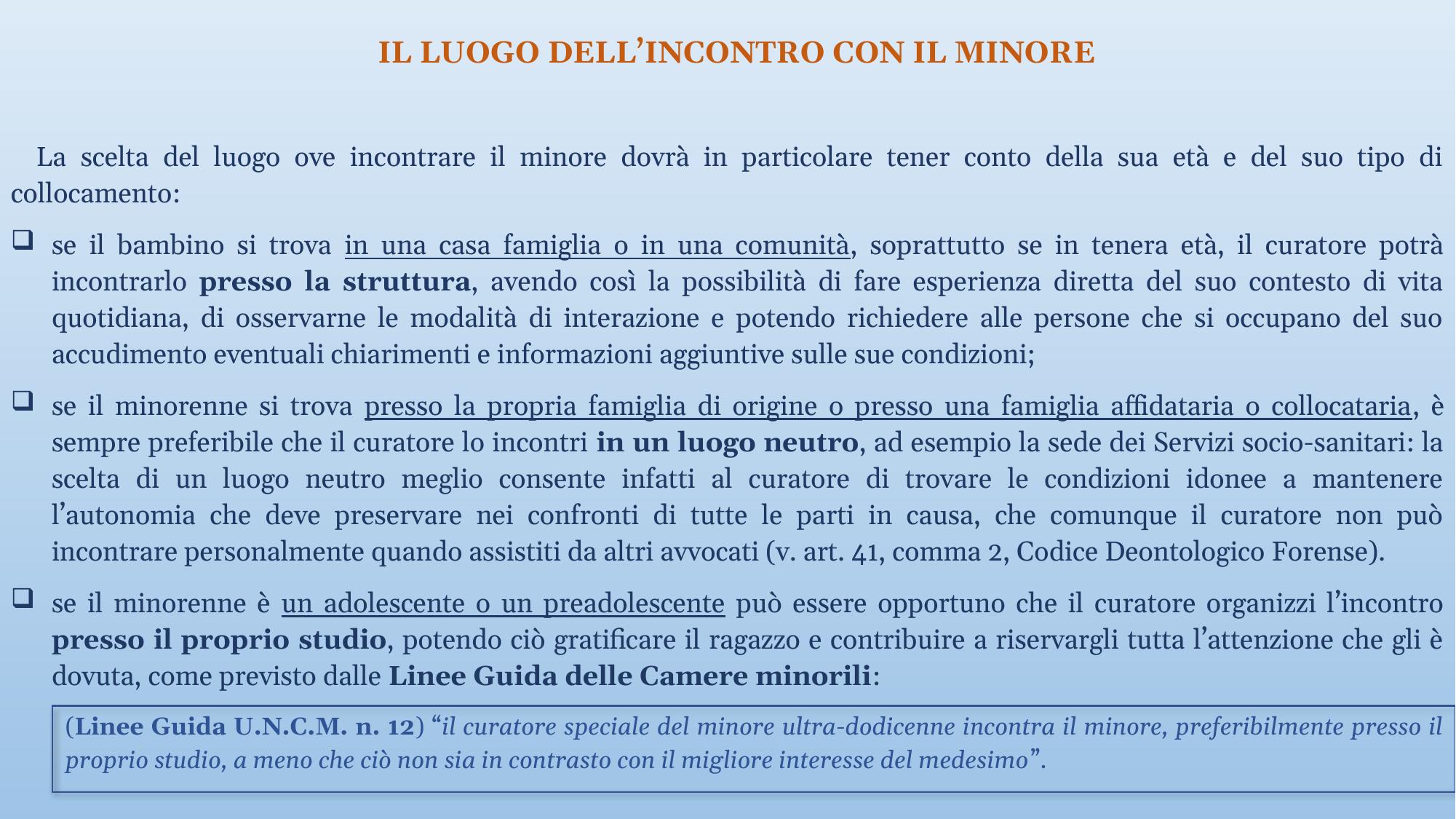

IL LUOGO DELL’INCONTRO CON IL MINORE

La scelta del luogo ove incontrare il minore dovrà in particolare tener conto della sua età e del suo tipo di collocamento:
se il bambino si trova in una casa famiglia o in una comunità, soprattutto se in tenera età, il curatore potrà incontrarlo presso la struttura, avendo così la possibilità di fare esperienza diretta del suo contesto di vita quotidiana, di osservarne le modalità di interazione e potendo richiedere alle persone che si occupano del suo accudimento eventuali chiarimenti e informazioni aggiuntive sulle sue condizioni;
se il minorenne si trova presso la propria famiglia di origine o presso una famiglia affidataria o collocataria, è sempre preferibile che il curatore lo incontri in un luogo neutro, ad esempio la sede dei Servizi socio-sanitari: la scelta di un luogo neutro meglio consente infatti al curatore di trovare le condizioni idonee a mantenere l’autonomia che deve preservare nei confronti di tutte le parti in causa, che comunque il curatore non può incontrare personalmente quando assistiti da altri avvocati (v. art. 41, comma 2, Codice Deontologico Forense).
se il minorenne è un adolescente o un preadolescente può essere opportuno che il curatore organizzi l’incontro presso il proprio studio, potendo ciò gratificare il ragazzo e contribuire a riservargli tutta l’attenzione che gli è dovuta, come previsto dalle Linee Guida delle Camere minorili:
(Linee Guida U.N.C.M. n. 12) “il curatore speciale del minore ultra-dodicenne incontra il minore, preferibilmente presso il proprio studio, a meno che ciò non sia in contrasto con il migliore interesse del medesimo”.